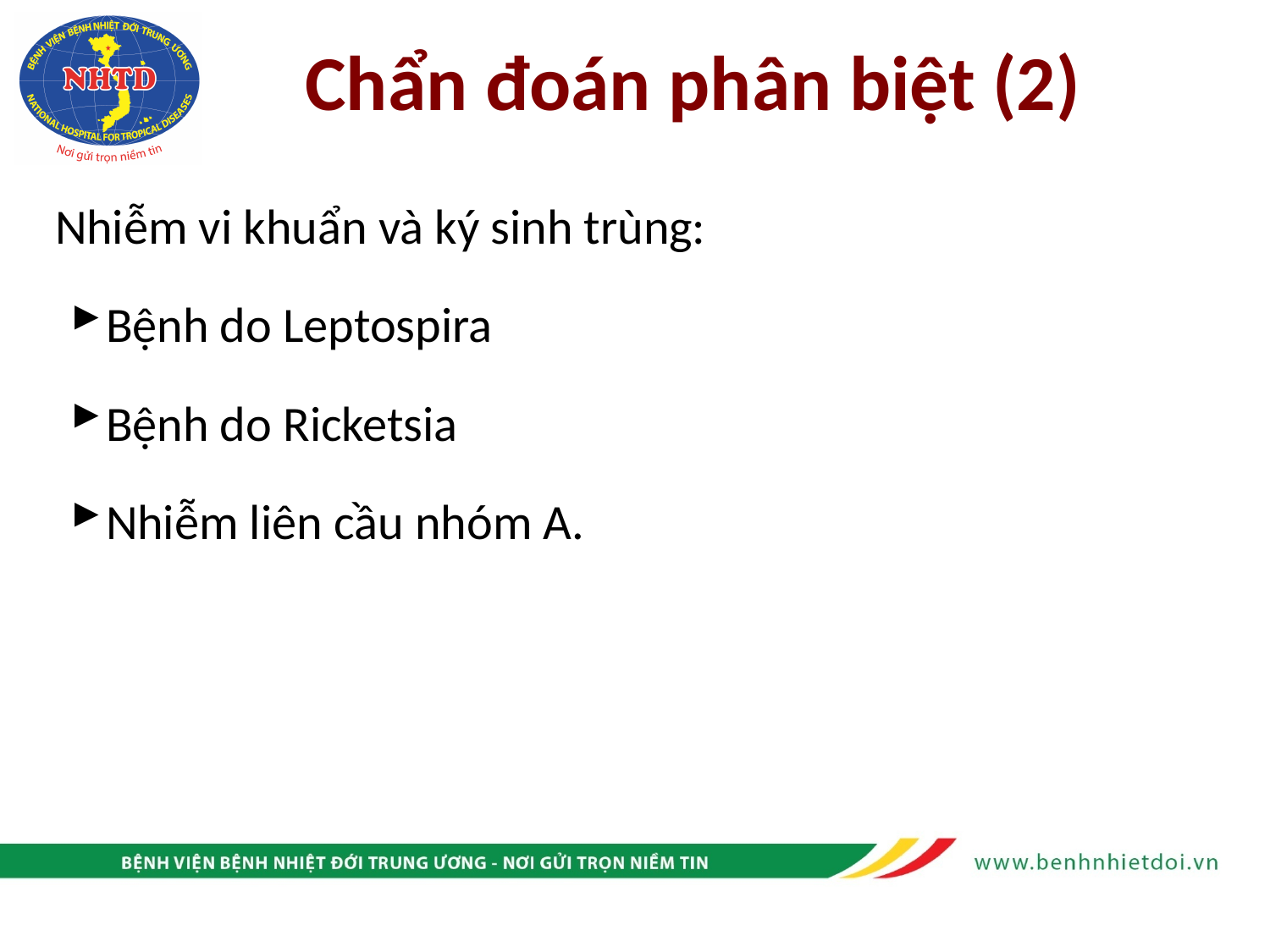

# Chẩn đoán phân biệt (2)
Nhiễm vi khuẩn và ký sinh trùng:
Bệnh do Leptospira
Bệnh do Ricketsia
Nhiễm liên cầu nhóm A.